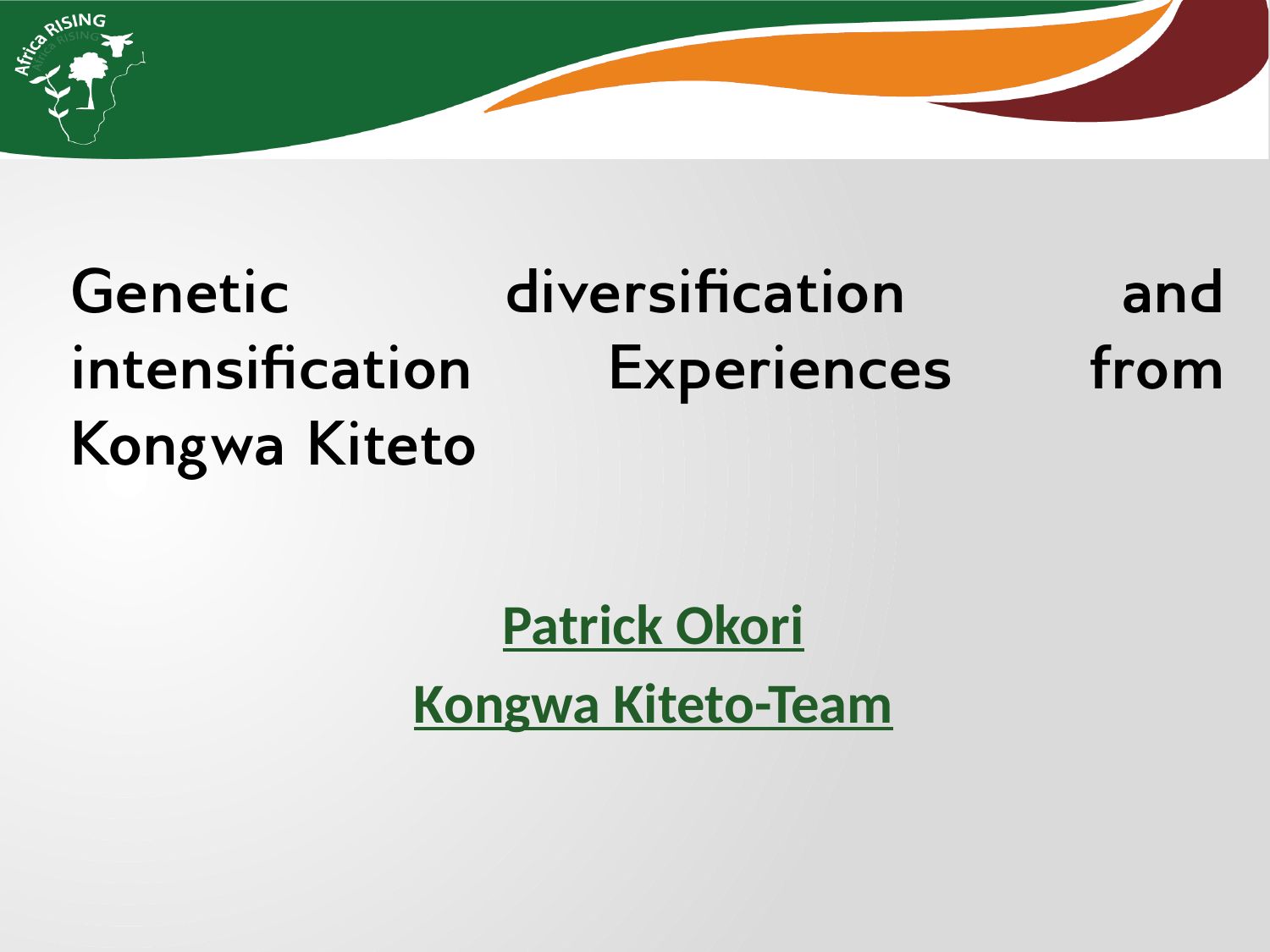

Genetic diversification and intensification Experiences from Kongwa Kiteto
Patrick Okori
Kongwa Kiteto-Team